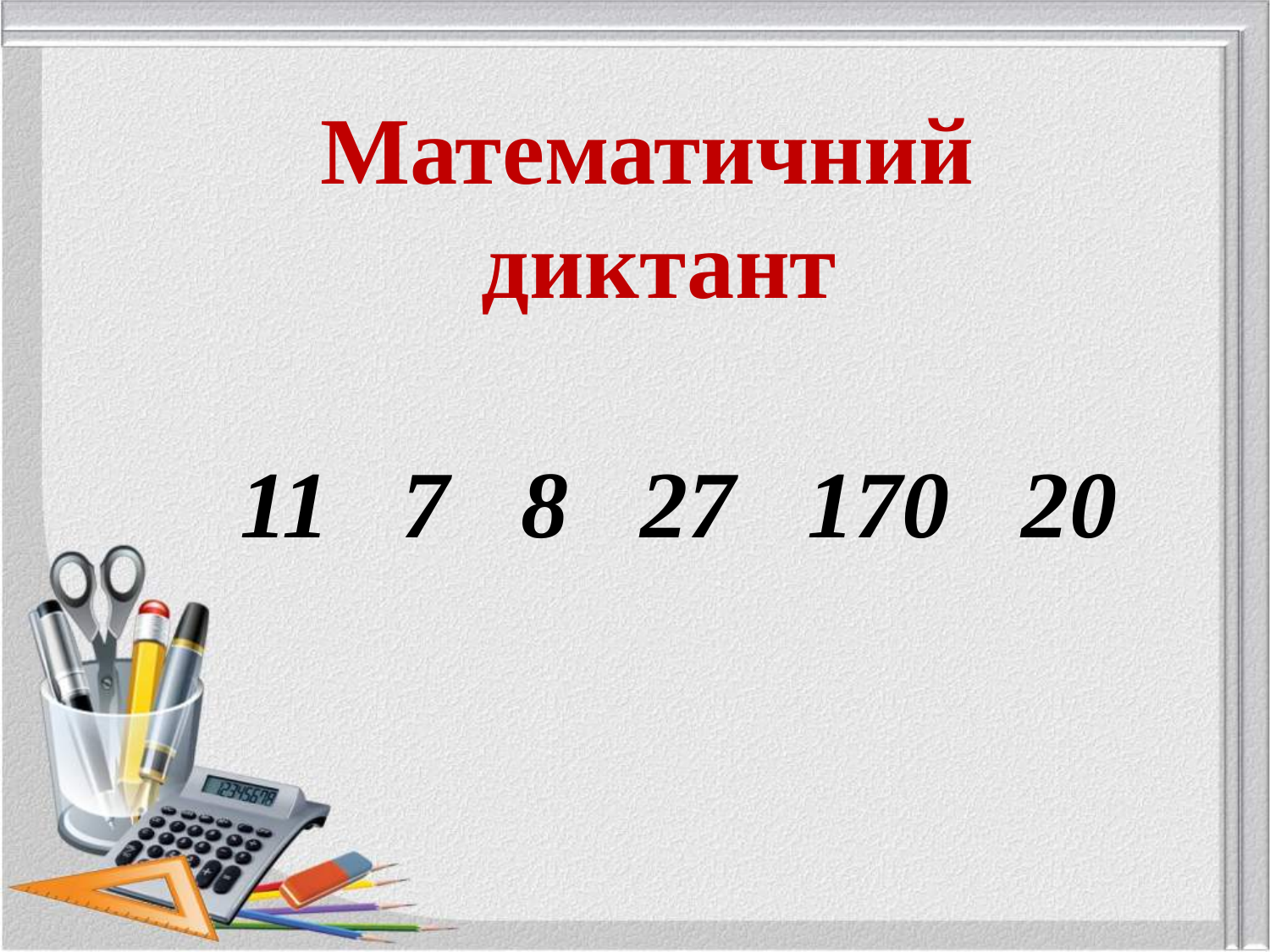

# Математичний диктант
11   7   8   27   170   20